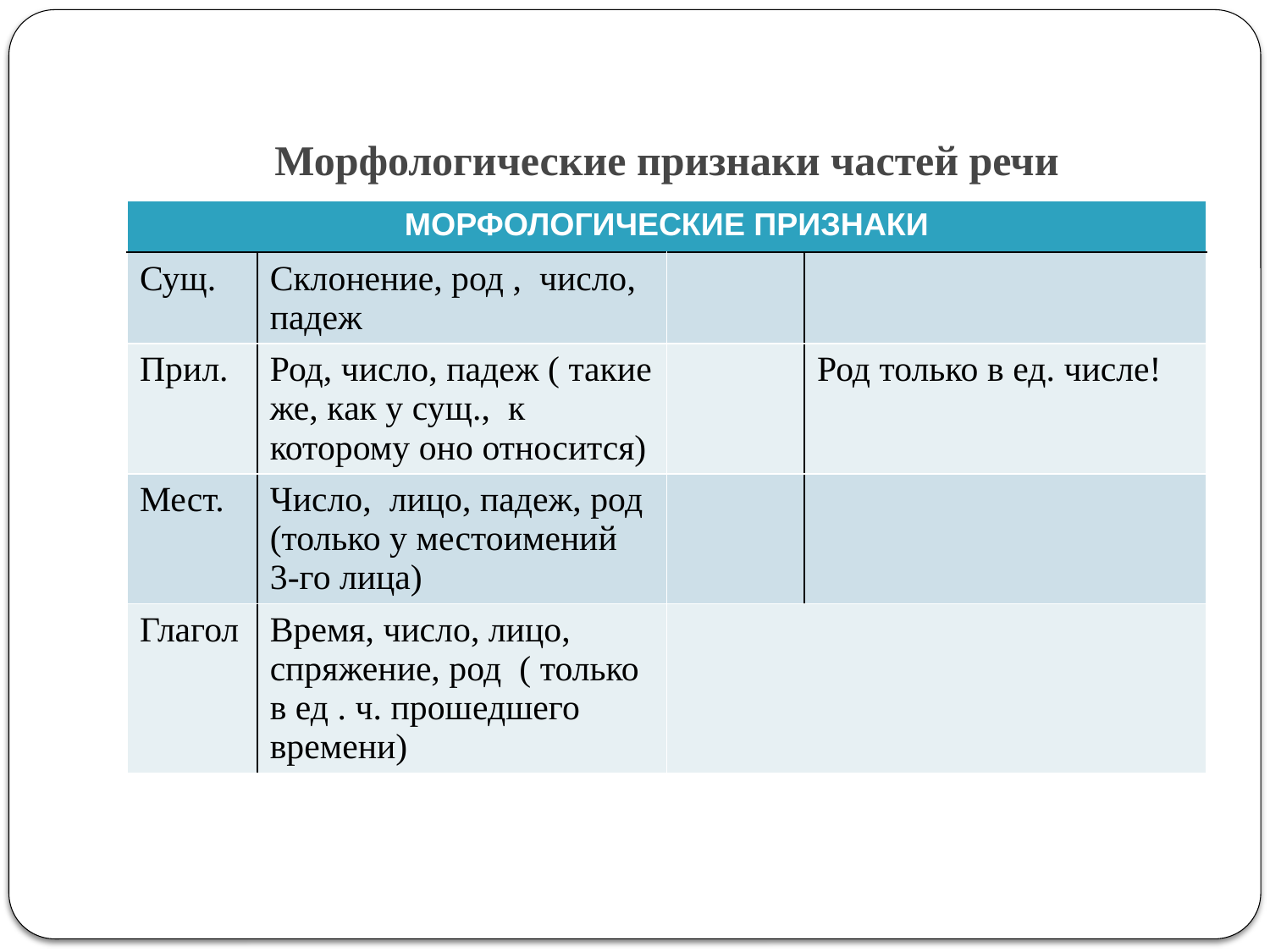

# Морфологические признаки частей речи
| МОРФОЛОГИЧЕСКИЕ ПРИЗНАКИ |  |  |  |
| --- | --- | --- | --- |
| Сущ. | Склонение, род , число, падеж |  |  |
| Прил. | Род, число, падеж ( такие же, как у сущ., к которому оно относится) |  | Род только в ед. числе! |
| Мест. | Число, лицо, падеж, род (только у местоимений 3-го лица) |  |  |
| Глагол | Время, число, лицо, спряжение, род ( только в ед . ч. прошедшего времени) |  |  |